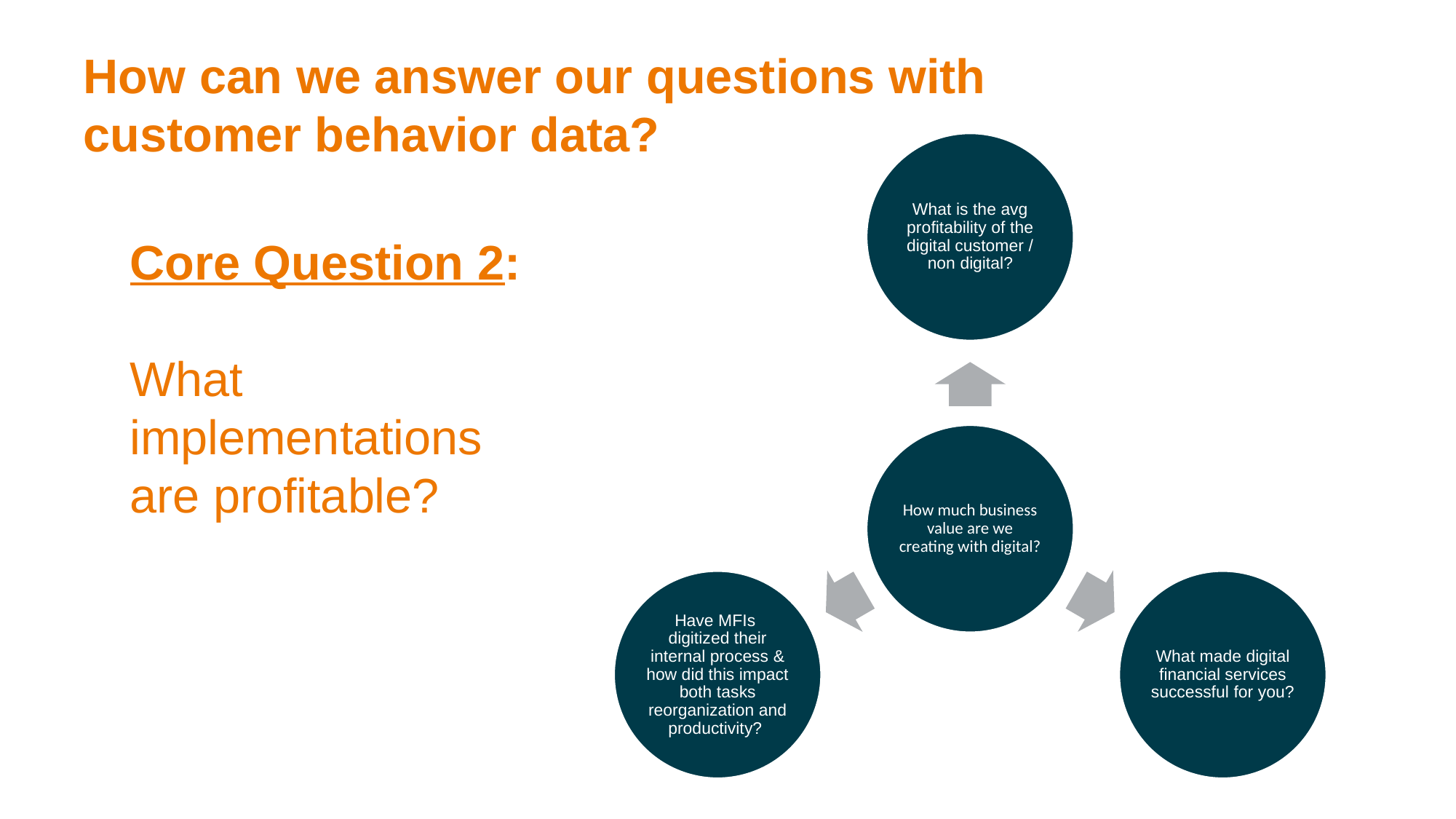

How can we answer our questions with customer behavior data?
How much business value are we creating with digital?

What is the avg profitability of the digital customer / non digital?

What made digital financial services successful for you?

Have MFIs  digitized their internal process & how did this impact both tasks reorganization and productivity?
Core Question 2:

What implementations are profitable?